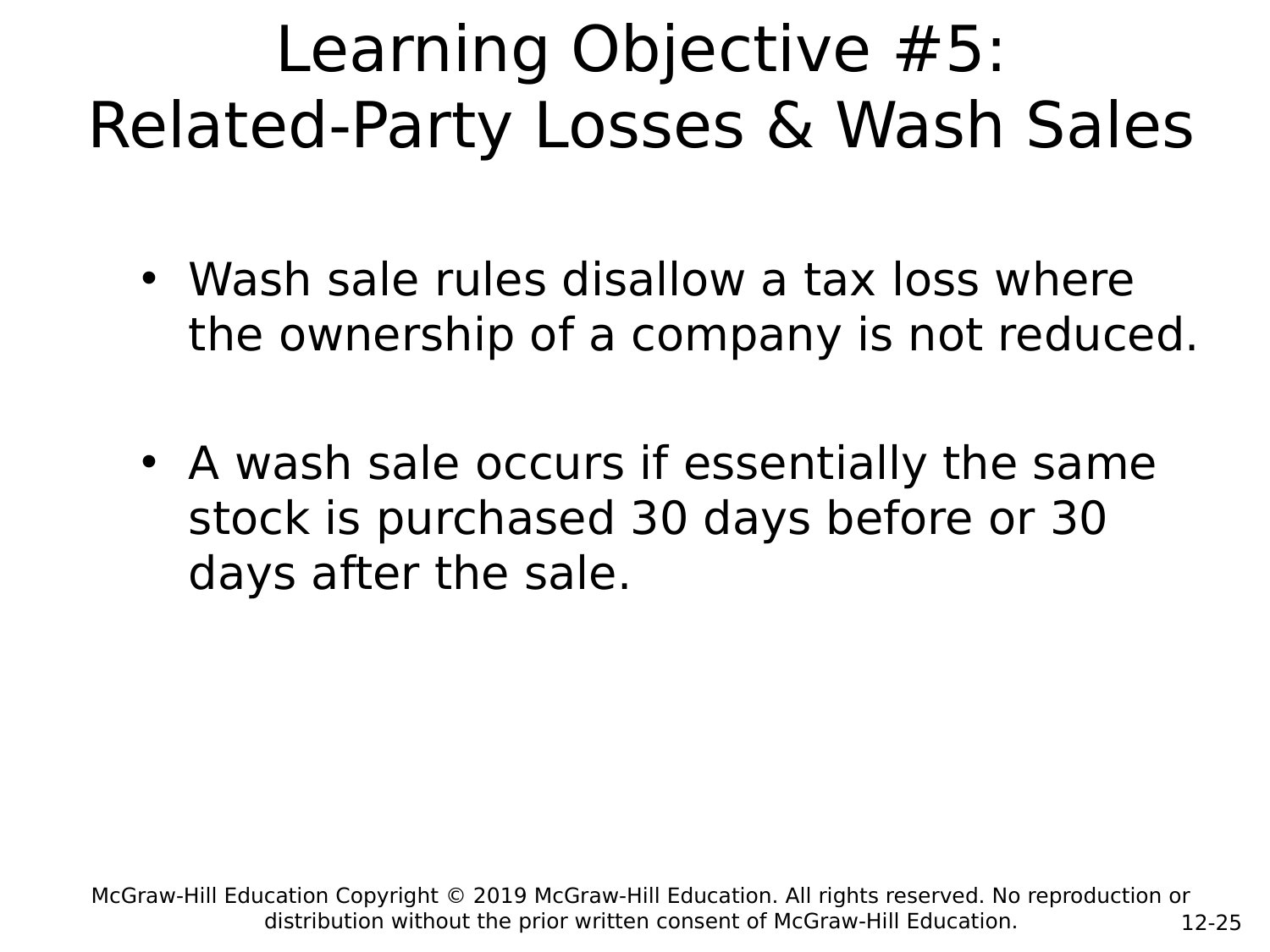

Learning Objective #5:
Related-Party Losses & Wash Sales
Wash sale rules disallow a tax loss where the ownership of a company is not reduced.

A wash sale occurs if essentially the same stock is purchased 30 days before or 30 days after the sale.
McGraw-Hill Education Copyright © 2019 McGraw-Hill Education. All rights reserved. No reproduction or distribution without the prior written consent of McGraw-Hill Education.
12-25